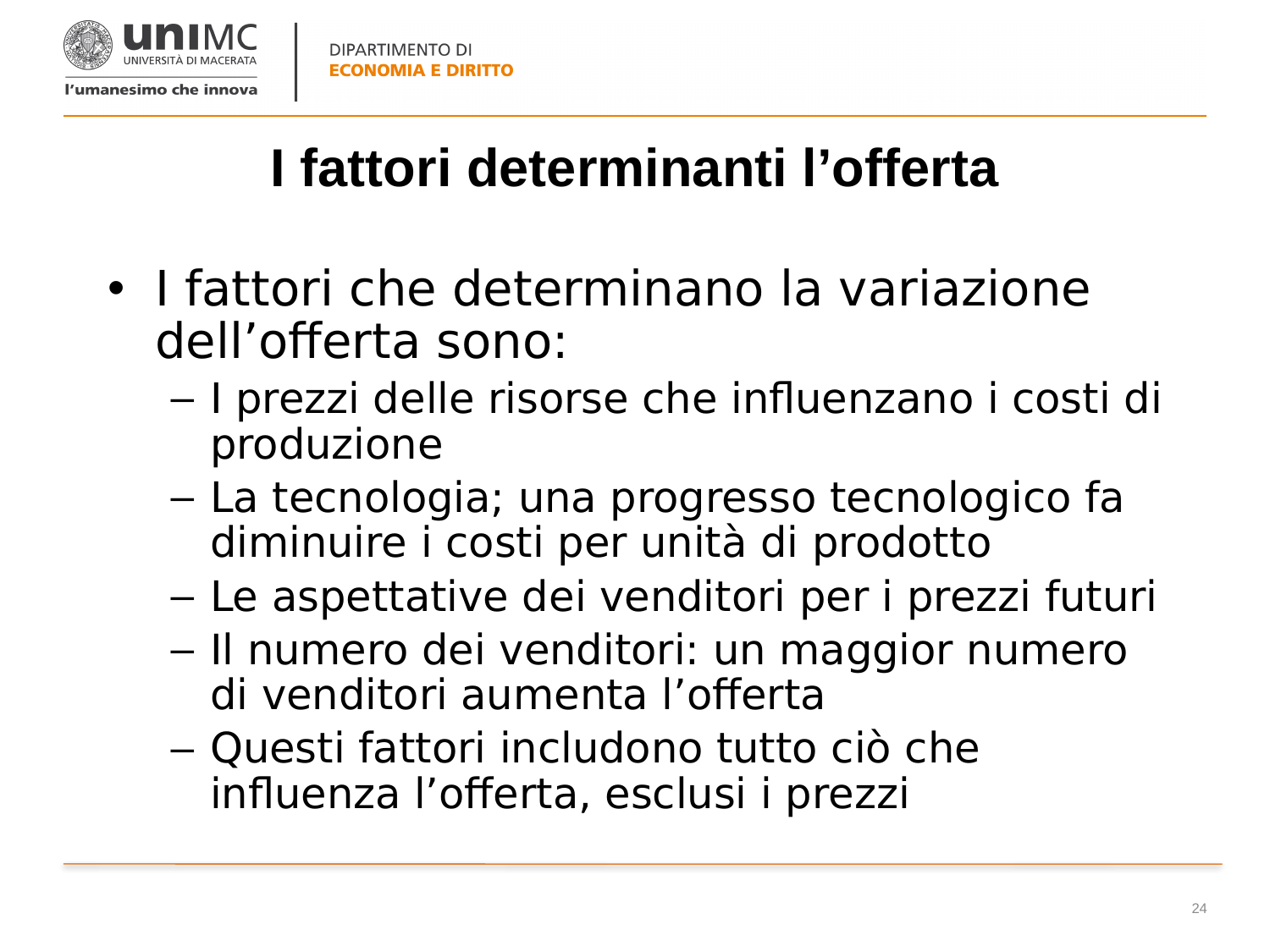

# I fattori determinanti l’offerta
I fattori che determinano la variazione dell’offerta sono:
I prezzi delle risorse che influenzano i costi di produzione
La tecnologia; una progresso tecnologico fa diminuire i costi per unità di prodotto
Le aspettative dei venditori per i prezzi futuri
Il numero dei venditori: un maggior numero di venditori aumenta l’offerta
Questi fattori includono tutto ciò che influenza l’offerta, esclusi i prezzi

24